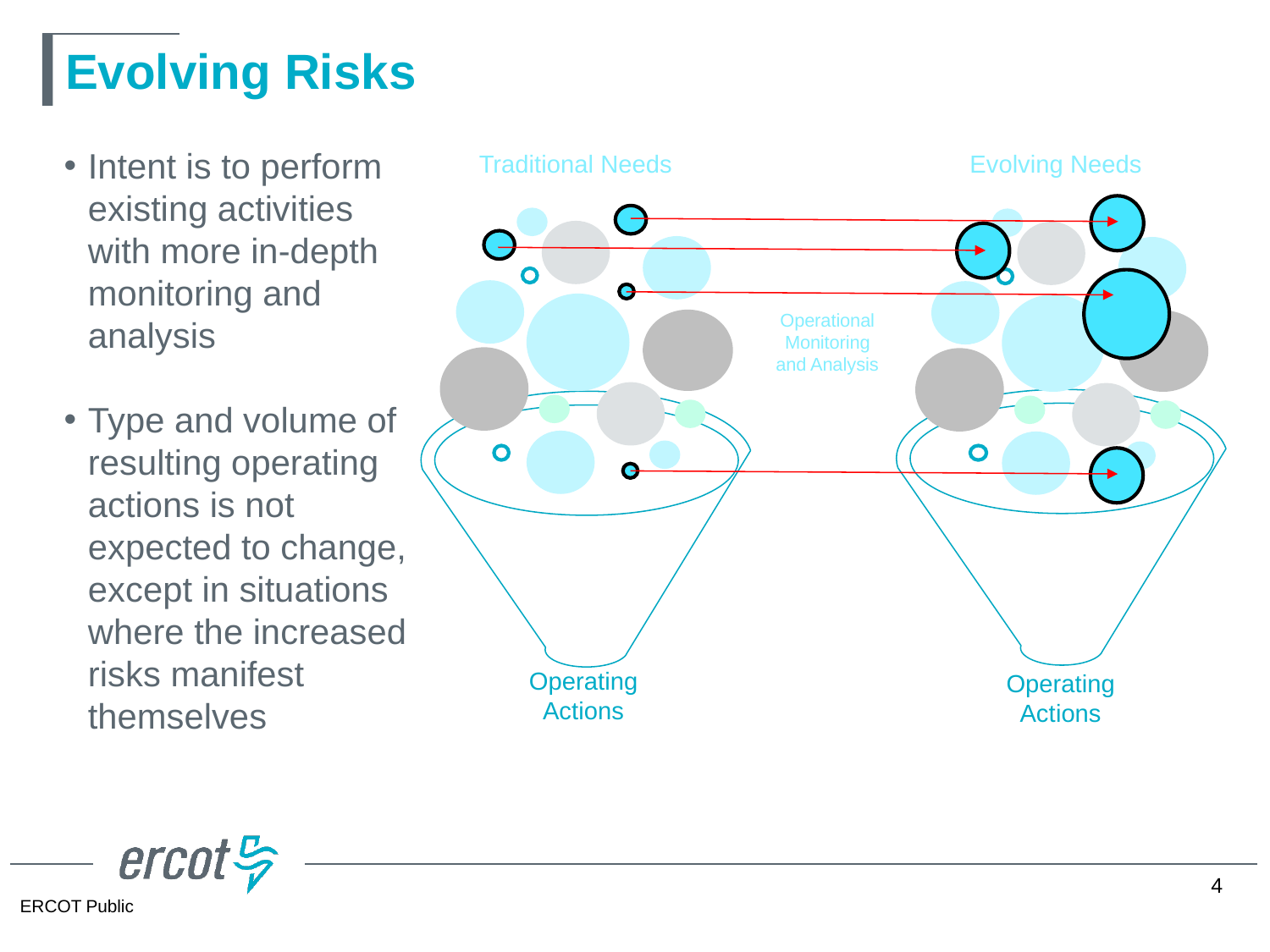

# Evolving Risks
Intent is to perform existing activities with more in-depth monitoring and analysis

Type and volume of resulting operating actions is not expected to change, except in situations where the increased risks manifest themselves

Traditional Needs
Evolving Needs

Operational
Monitoring
and Analysis

Operating
Actions
Operating
Actions

4